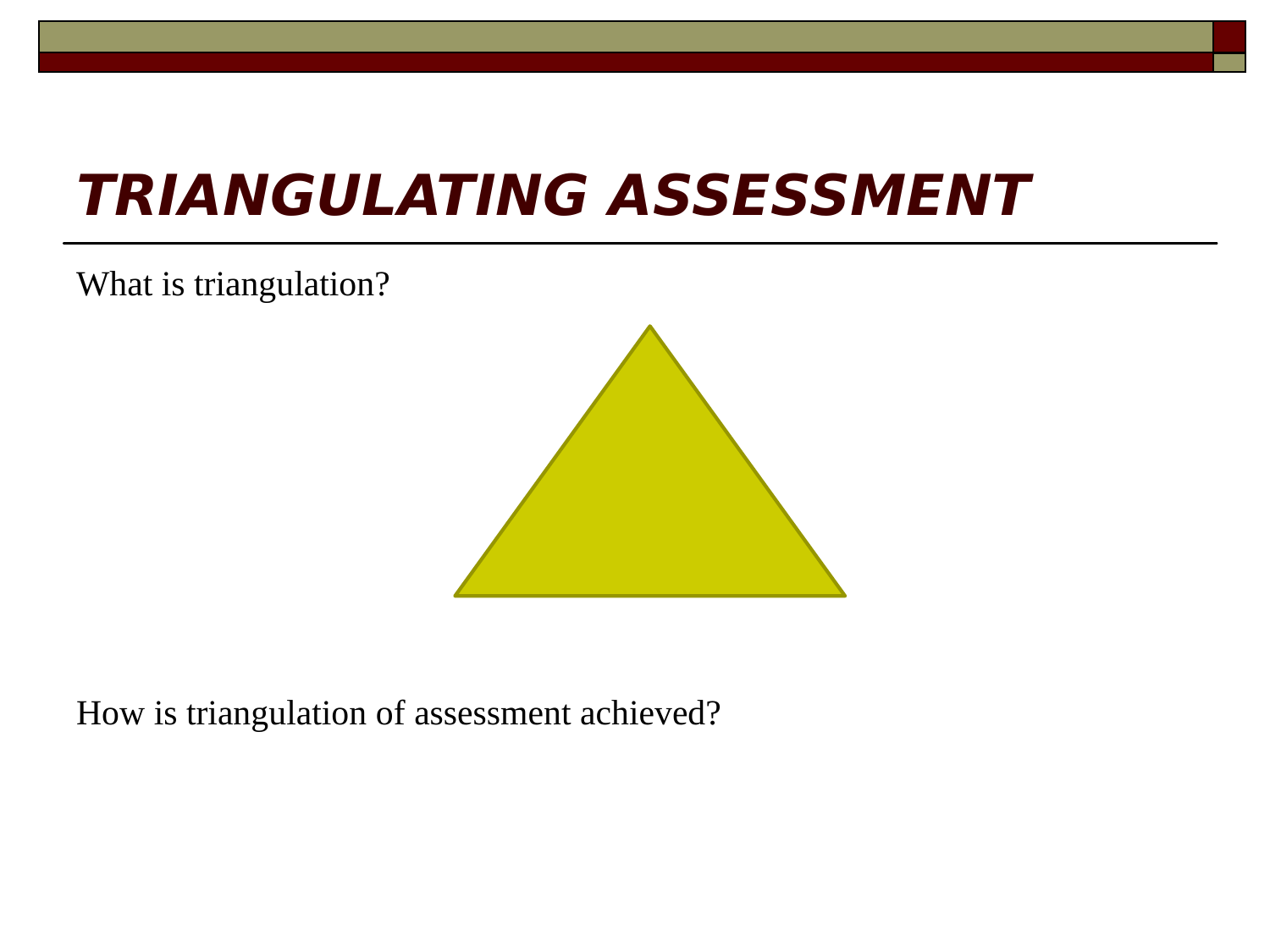

# Triangulating assessment
What is triangulation?

How is triangulation of assessment achieved?